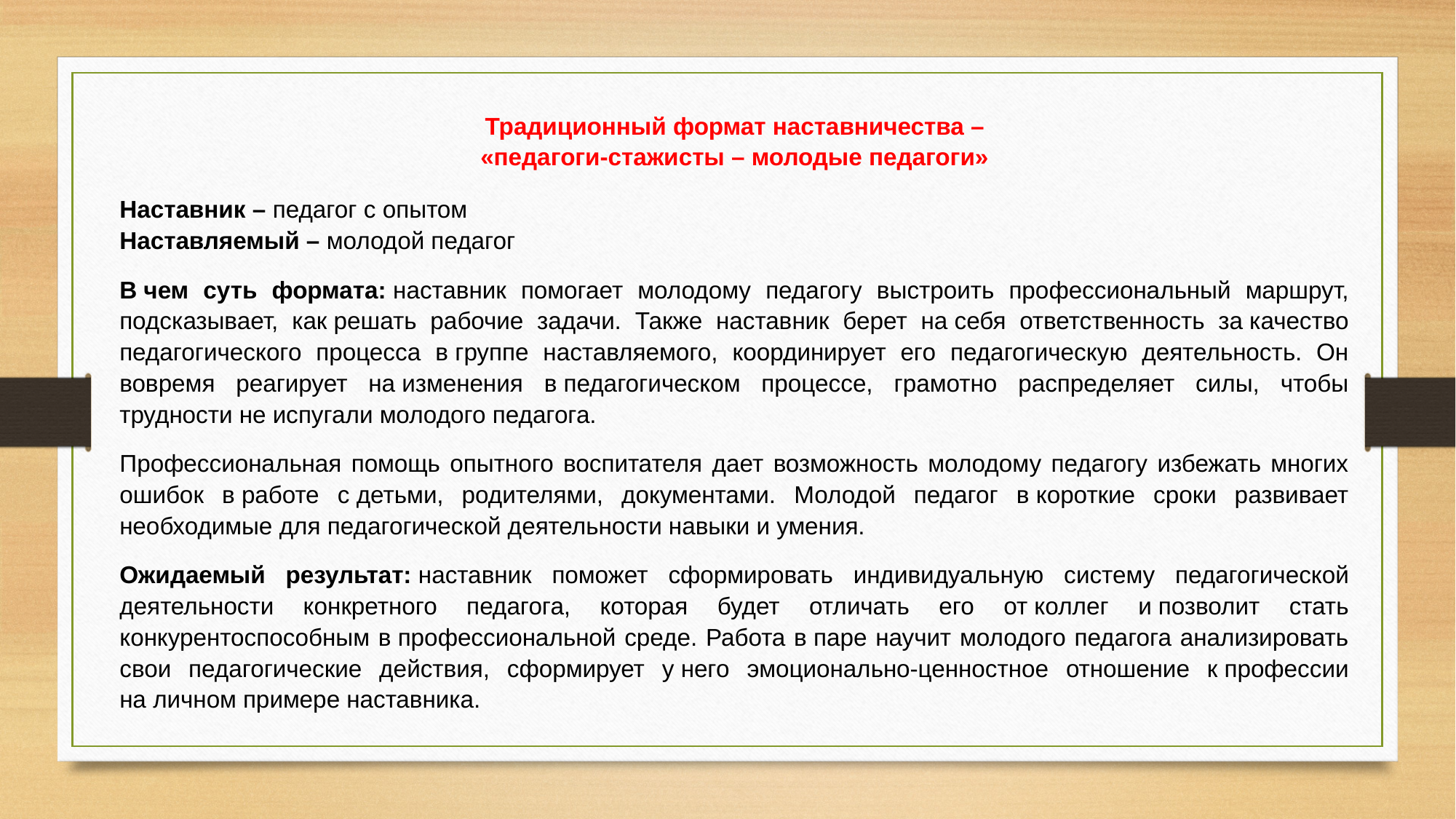

Традиционный формат наставничества –
«педагоги-стажисты – молодые педагоги»
Наставник – педагог с опытом
Наставляемый – молодой педагог
В чем суть формата: наставник помогает молодому педагогу выстроить профессиональный маршрут, подсказывает, как решать рабочие задачи. Также наставник берет на себя ответственность за качество педагогического процесса в группе наставляемого, координирует его педагогическую деятельность. Он вовремя реагирует на изменения в педагогическом процессе, грамотно распределяет силы, чтобы трудности не испугали молодого педагога.
Профессиональная помощь опытного воспитателя дает возможность молодому педагогу избежать многих ошибок в работе с детьми, родителями, документами. Молодой педагог в короткие сроки развивает необходимые для педагогической деятельности навыки и умения.
Ожидаемый результат: наставник поможет сформировать индивидуальную систему педагогической деятельности конкретного педагога, которая будет отличать его от коллег и позволит стать конкурентоспособным в профессиональной среде. Работа в паре научит молодого педагога анализировать свои педагогические действия, сформирует у него эмоционально-ценностное отношение к профессии на личном примере наставника.